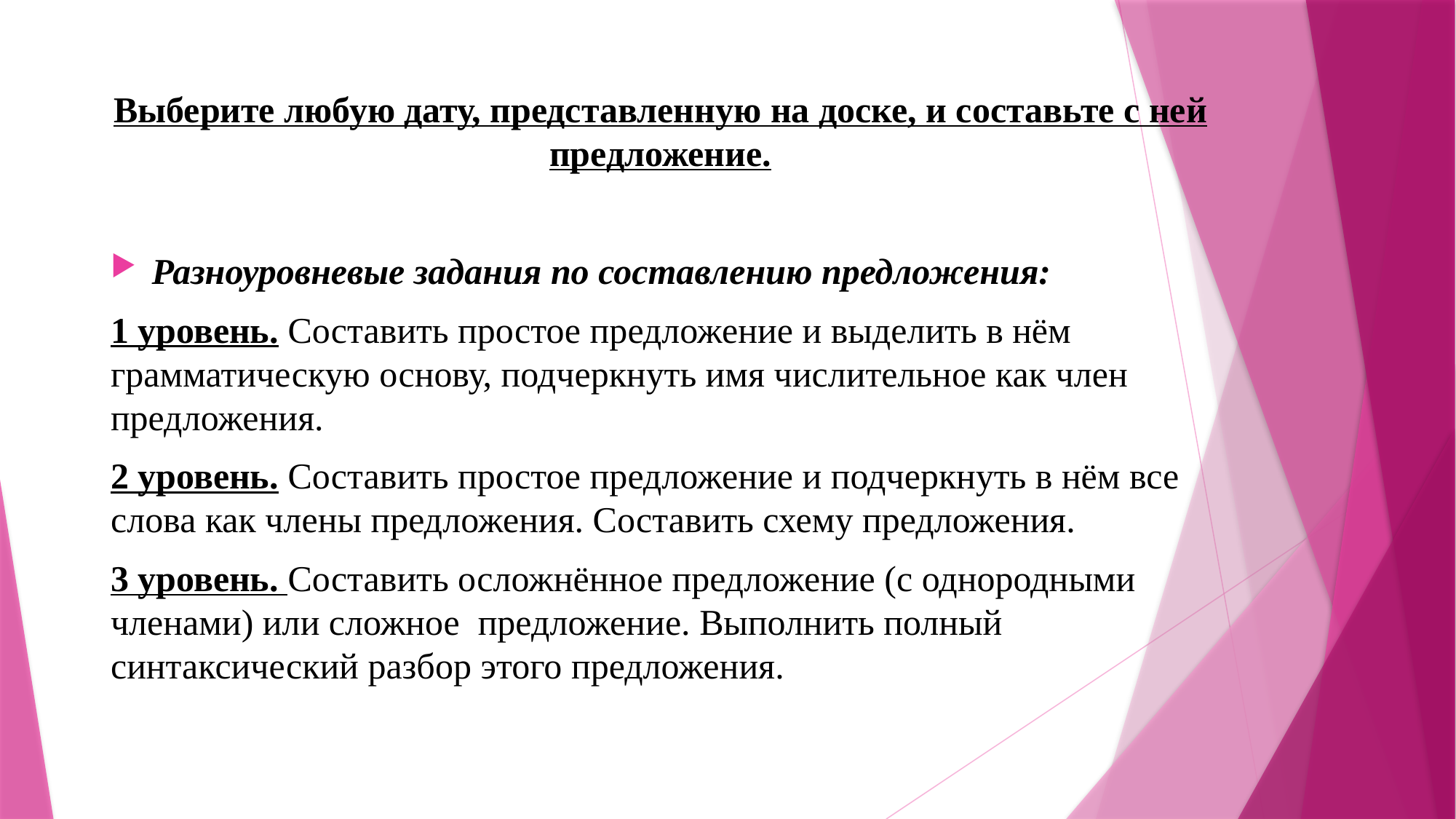

Выберите любую дату, представленную на доске, и составьте с ней предложение.

Разноуровневые задания по составлению предложения:
1 уровень. Составить простое предложение и выделить в нём грамматическую основу, подчеркнуть имя числительное как член предложения.
2 уровень. Составить простое предложение и подчеркнуть в нём все слова как члены предложения. Составить схему предложения.
3 уровень. Составить осложнённое предложение (с однородными членами) или сложное  предложение. Выполнить полный синтаксический разбор этого предложения.